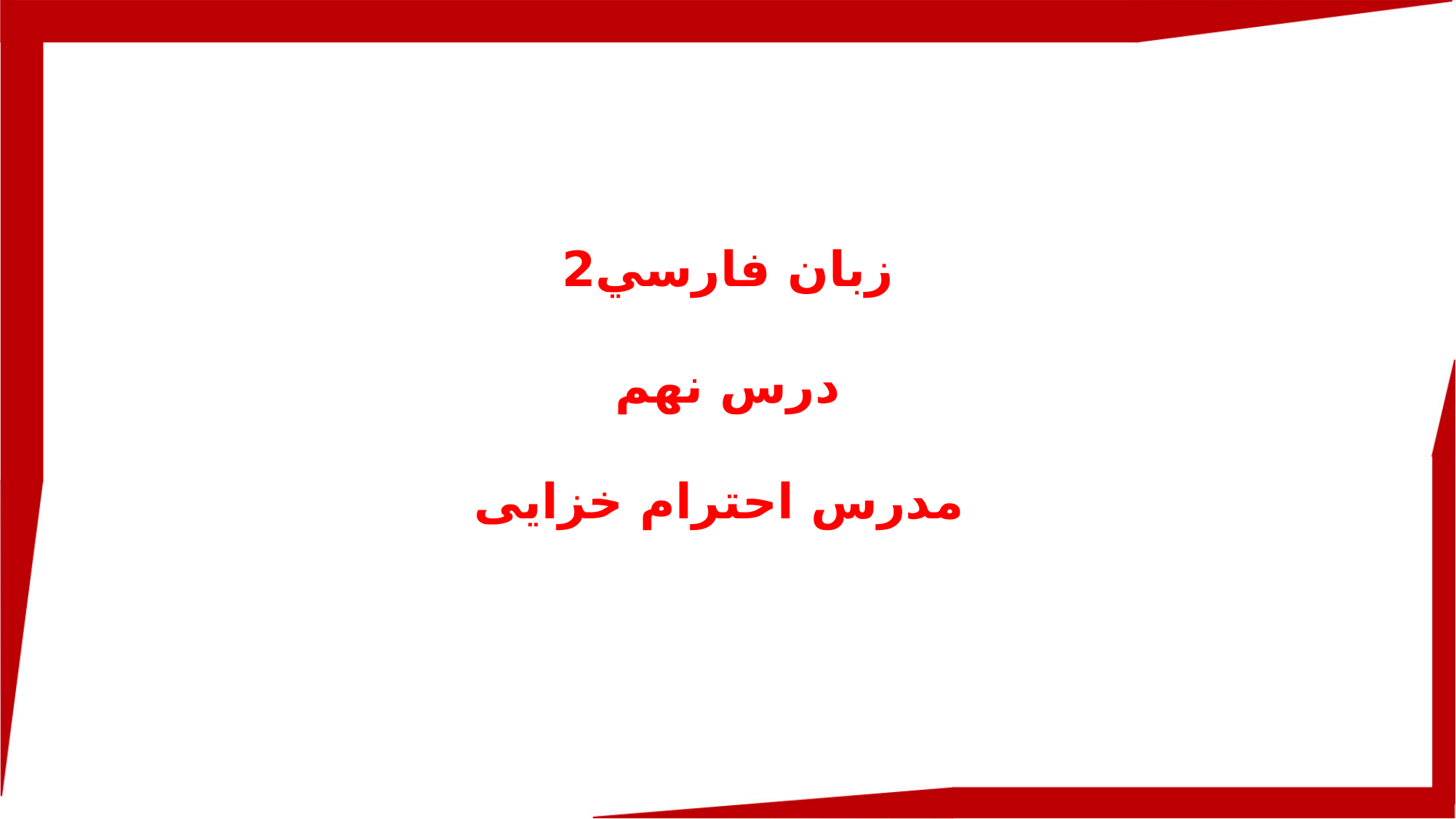

زبان فارسي2
درس نهم
مدرس احترام خزایی